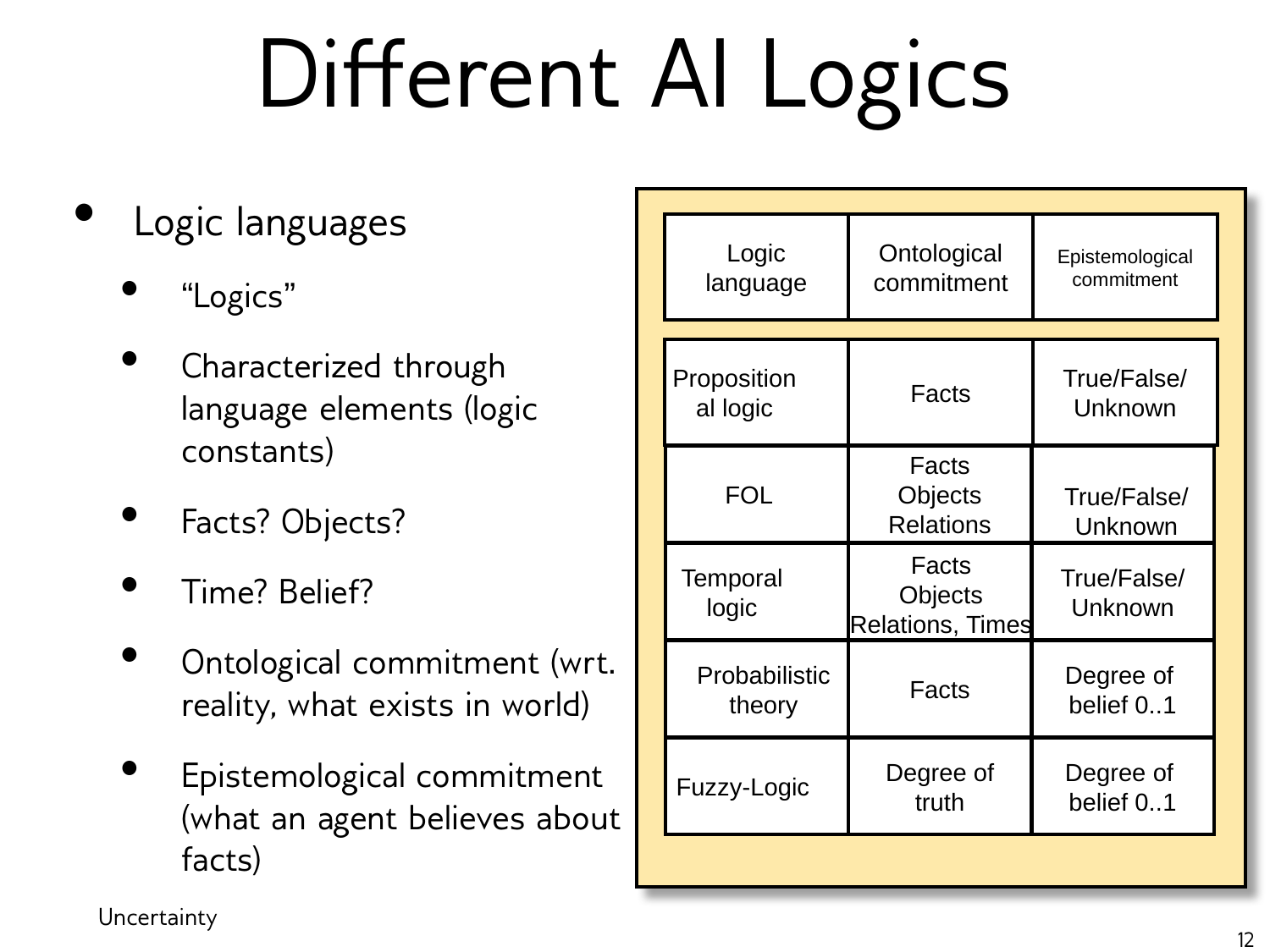

# Different AI Logics
Logic languages
“Logics”
Characterized through language elements (logic constants)
Facts? Objects?
Time? Belief?
Ontological commitment (wrt. reality, what exists in world)
Epistemological commitment (what an agent believes about facts)

Logic language

Ontological commitment

Epistemological commitment

Propositional logic

Facts

True/False/Unknown

FOL

Facts
Objects
Relations

True/False/Unknown

Temporal
logic

True/False/
Unknown
Facts
Objects
Relations, Times

Probabilistic
theory

Facts

Degree of
belief 0..1

Fuzzy-Logic

Degree of
truth

Degree of
belief 0..1
Uncertainty
12